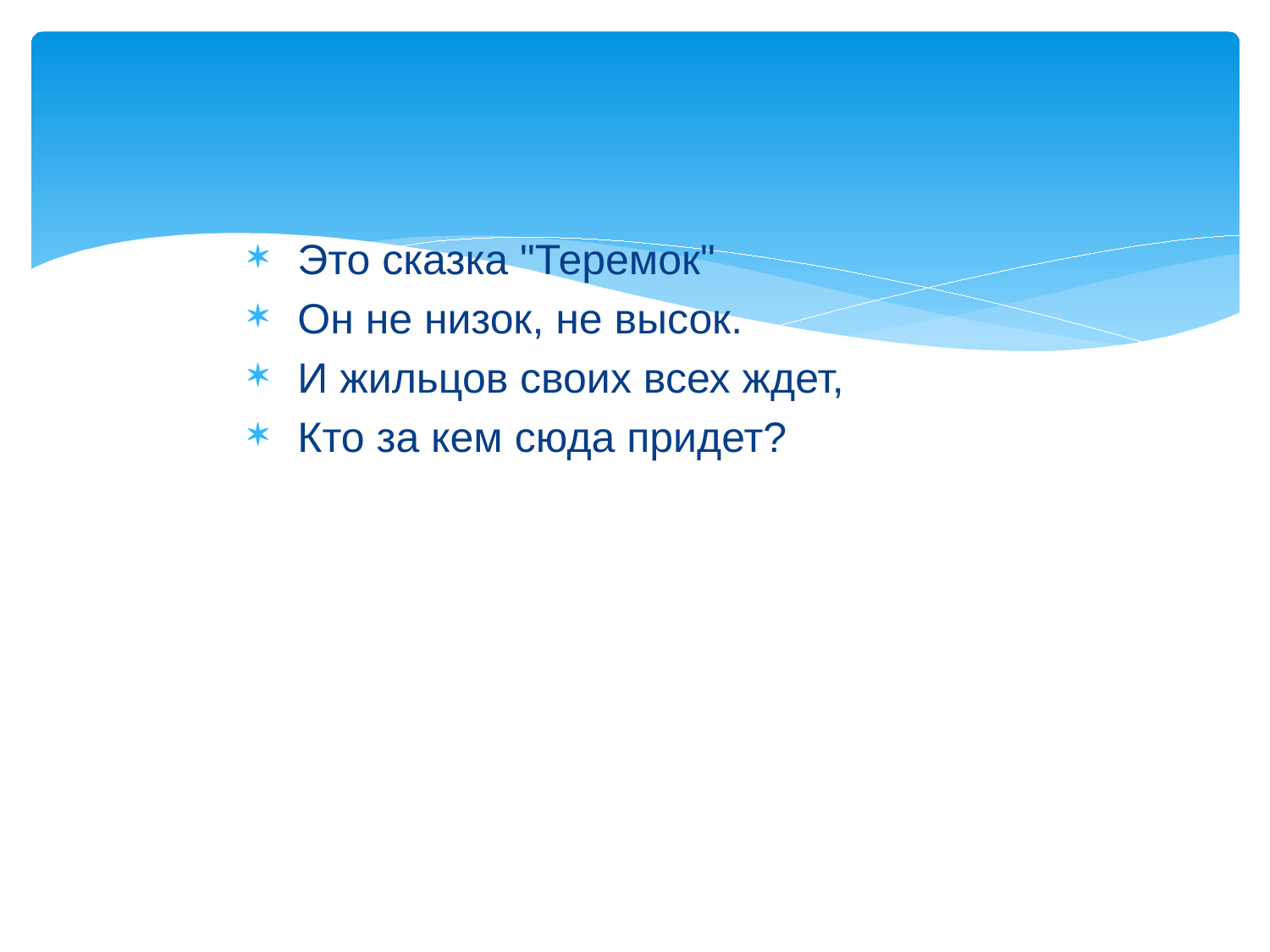

#
 Это сказка "Теремок"
 Он не низок, не высок.
 И жильцов своих всех ждет,
 Кто за кем сюда придет?